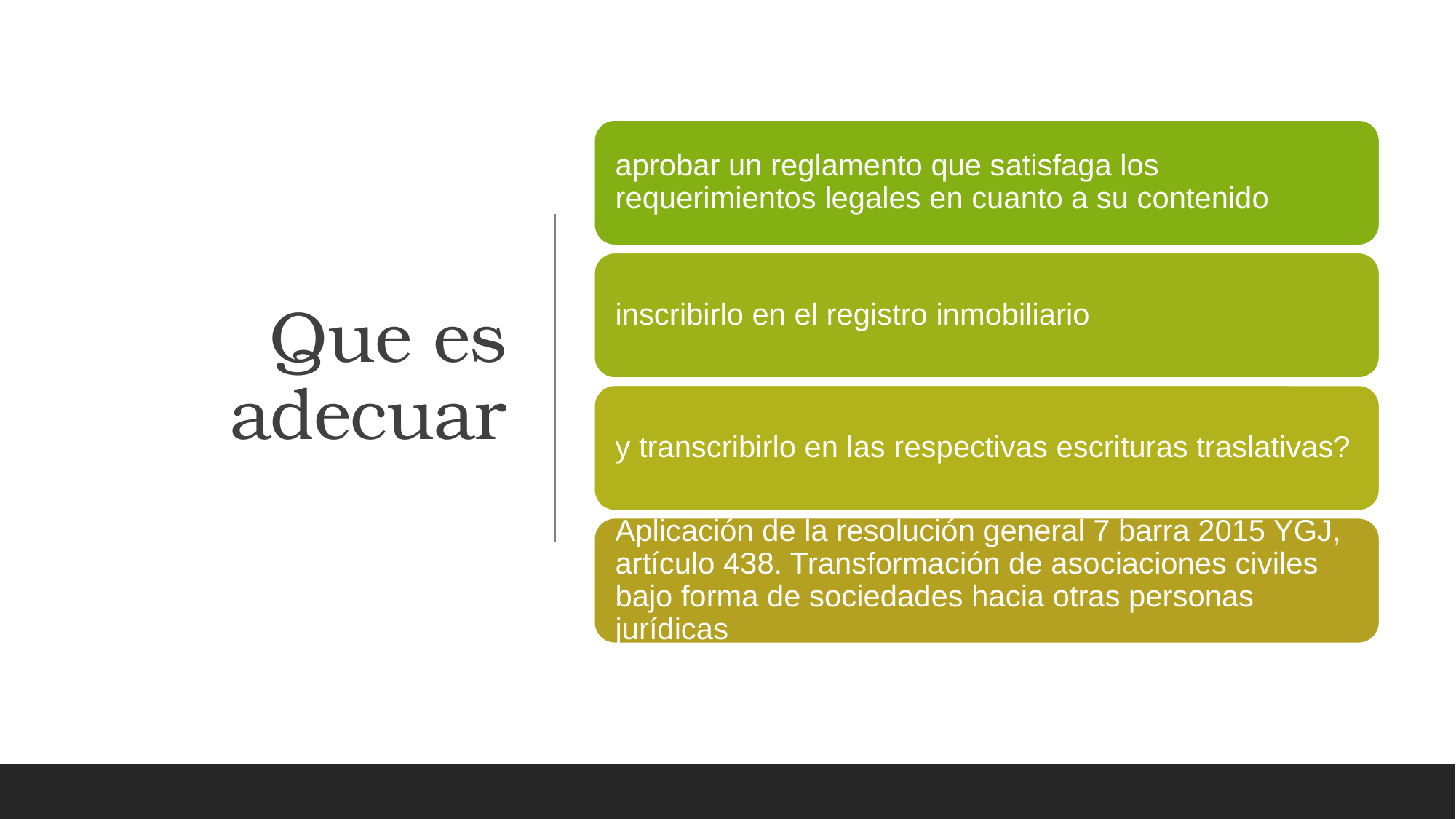

# Que es adecuar
aprobar un reglamento que satisfaga los requerimientos legales en cuanto a su contenido
inscribirlo en el registro inmobiliario
y transcribirlo en las respectivas escrituras traslativas?
Aplicación de la resolución general 7 barra 2015 YGJ, artículo 438. Transformación de asociaciones civiles bajo forma de sociedades hacia otras personas jurídicas